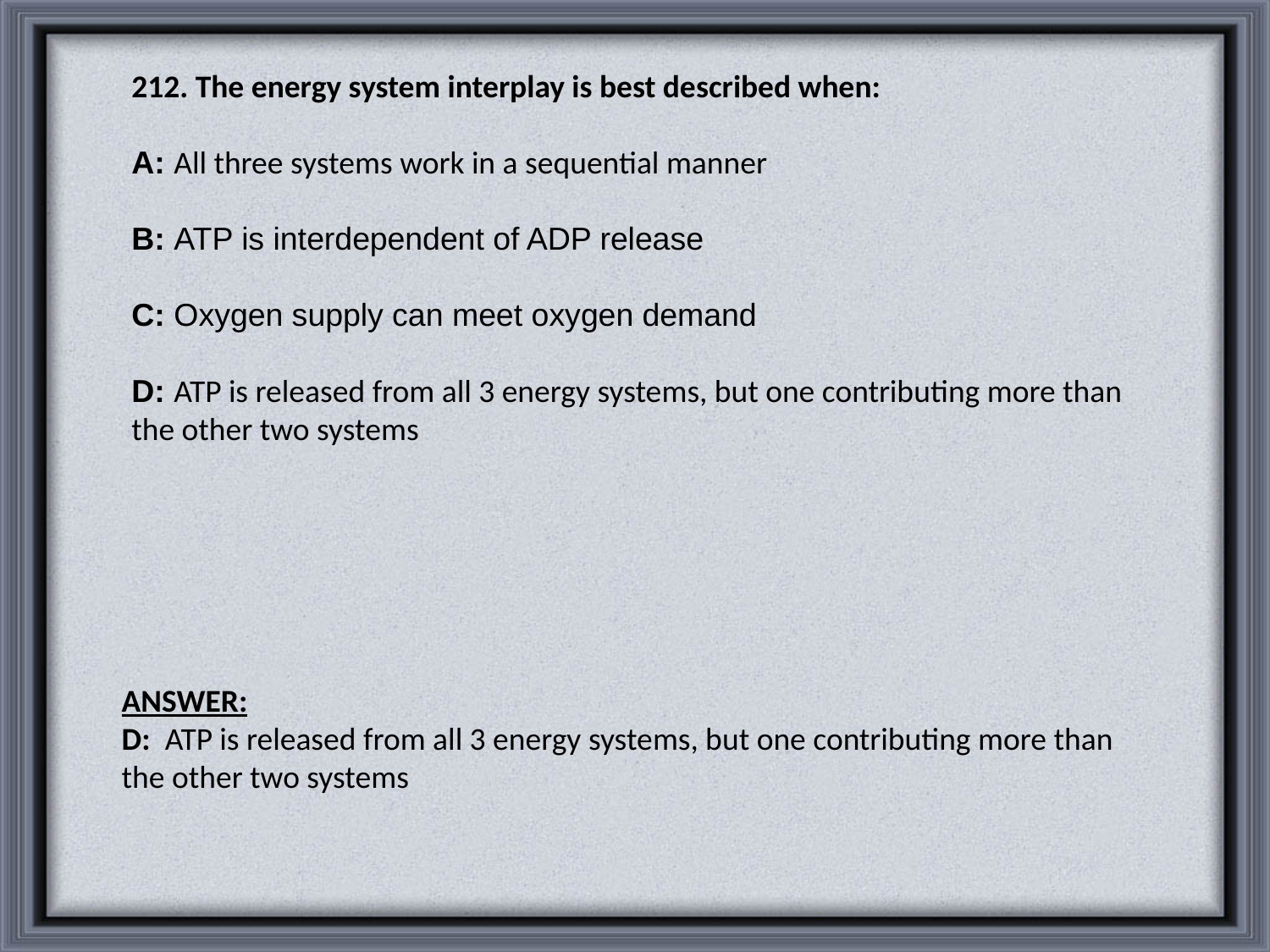

212. The energy system interplay is best described when:

A: All three systems work in a sequential manner

B: ATP is interdependent of ADP release

C: Oxygen supply can meet oxygen demand

D: ATP is released from all 3 energy systems, but one contributing more than the other two systems

ANSWER:
D:  ATP is released from all 3 energy systems, but one contributing more than the other two systems